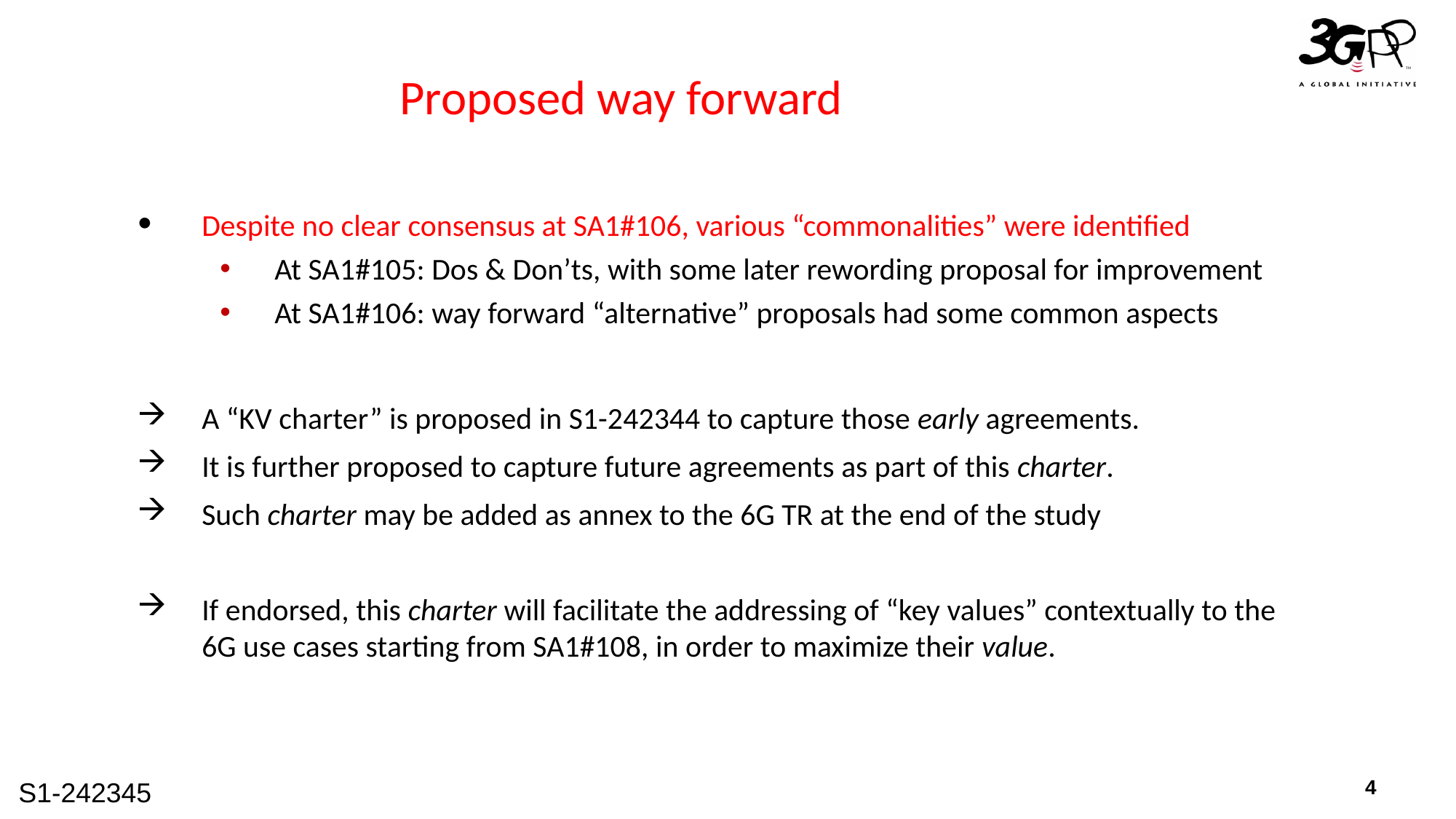

# Proposed way forward
Despite no clear consensus at SA1#106, various “commonalities” were identified
At SA1#105: Dos & Don’ts, with some later rewording proposal for improvement
At SA1#106: way forward “alternative” proposals had some common aspects

A “KV charter” is proposed in S1-242344 to capture those early agreements.
It is further proposed to capture future agreements as part of this charter.
Such charter may be added as annex to the 6G TR at the end of the study

If endorsed, this charter will facilitate the addressing of “key values” contextually to the 6G use cases starting from SA1#108, in order to maximize their value.